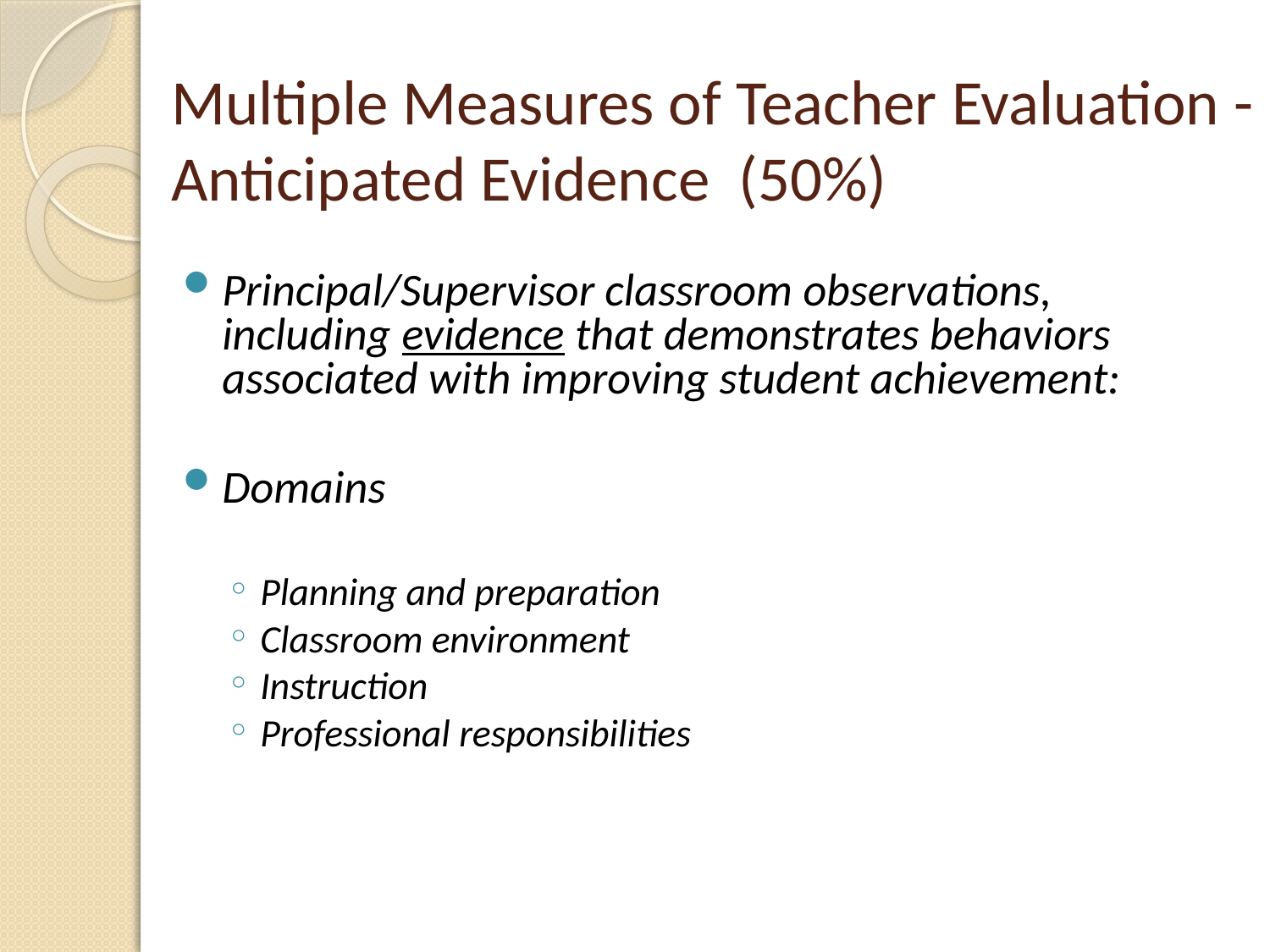

# Multiple Measures of Teacher Evaluation - Anticipated Evidence  (50%)
Principal/Supervisor classroom observations, including evidence that demonstrates behaviors associated with improving student achievement:

Domains

Planning and preparation
Classroom environment
Instruction
Professional responsibilities